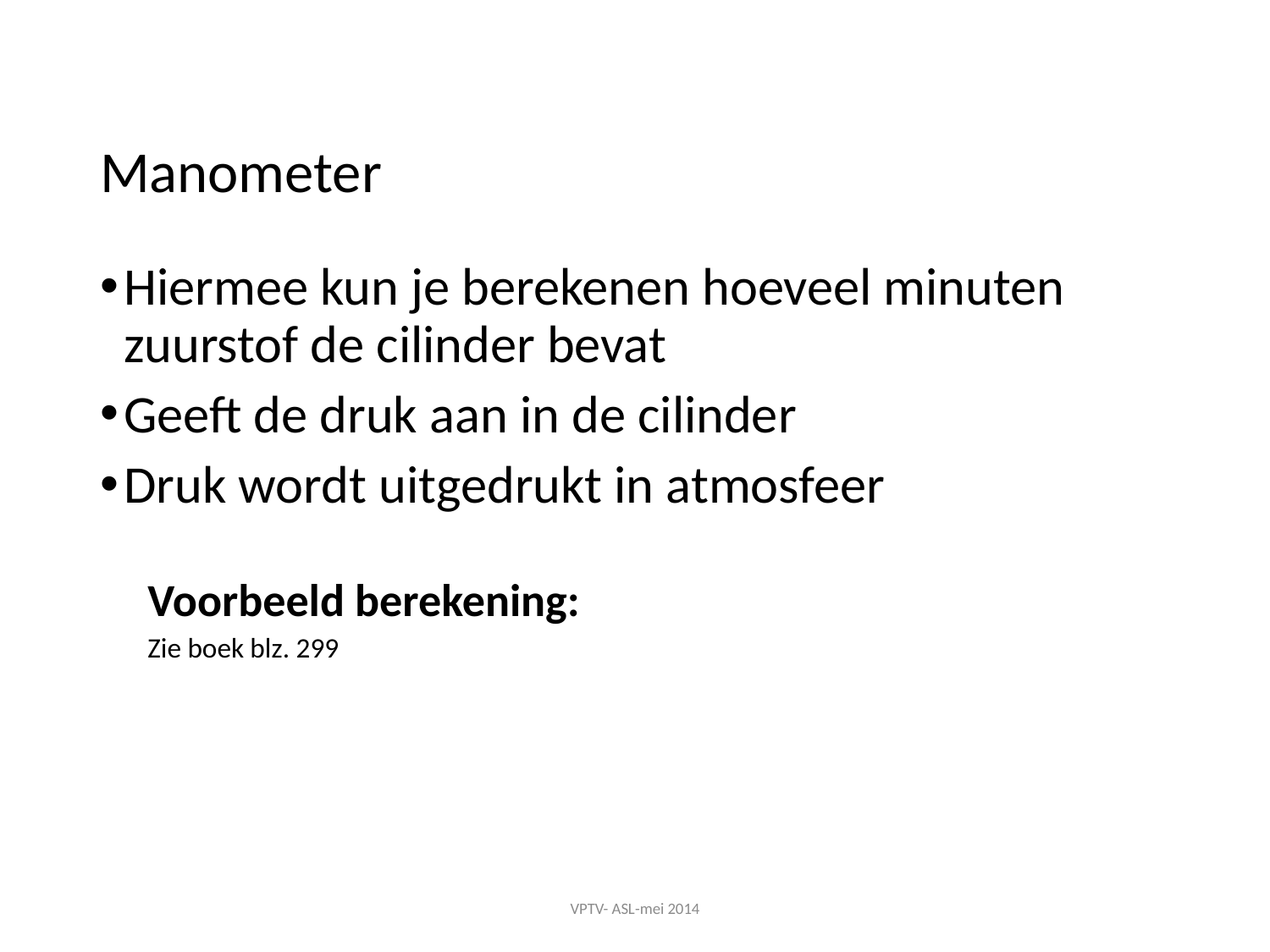

# Manometer
Hiermee kun je berekenen hoeveel minuten zuurstof de cilinder bevat
Geeft de druk aan in de cilinder
Druk wordt uitgedrukt in atmosfeer

Voorbeeld berekening:
Zie boek blz. 299
VPTV- ASL-mei 2014